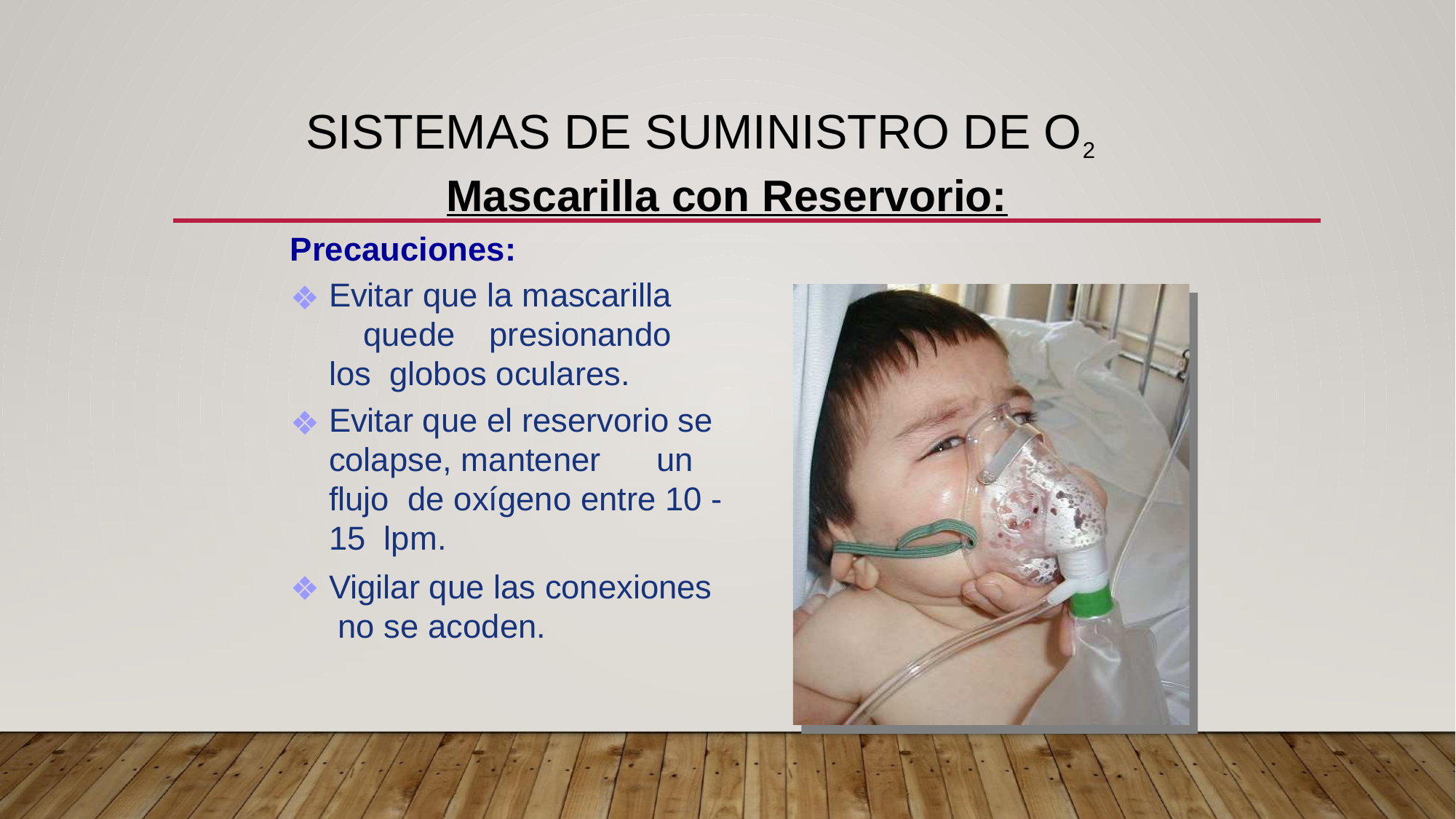

# SISTEMAS DE SUMINISTRO DE O2
Mascarilla con Reservorio:
Precauciones:
Evitar que la mascarilla  quede presionando los  globos oculares.
Evitar que el reservorio se  colapse, mantener	un flujo  de oxígeno entre 10 - 15  lpm.
Vigilar que las conexiones  no se acoden.